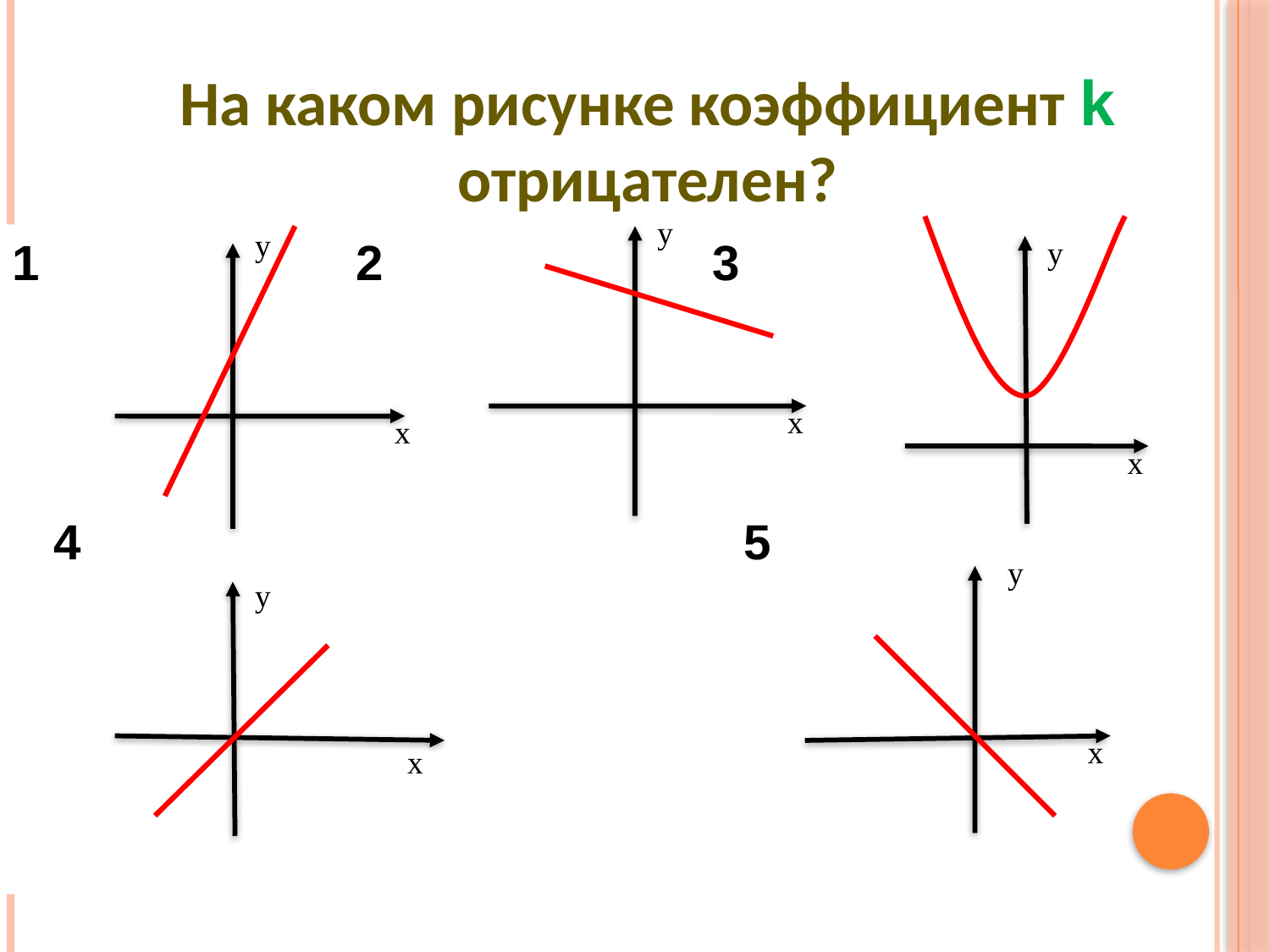

На каком рисунке коэффициент k отрицателен?
y

y
1                       2                        3

   4                                                5

y

x
x

x

y

y

x

x